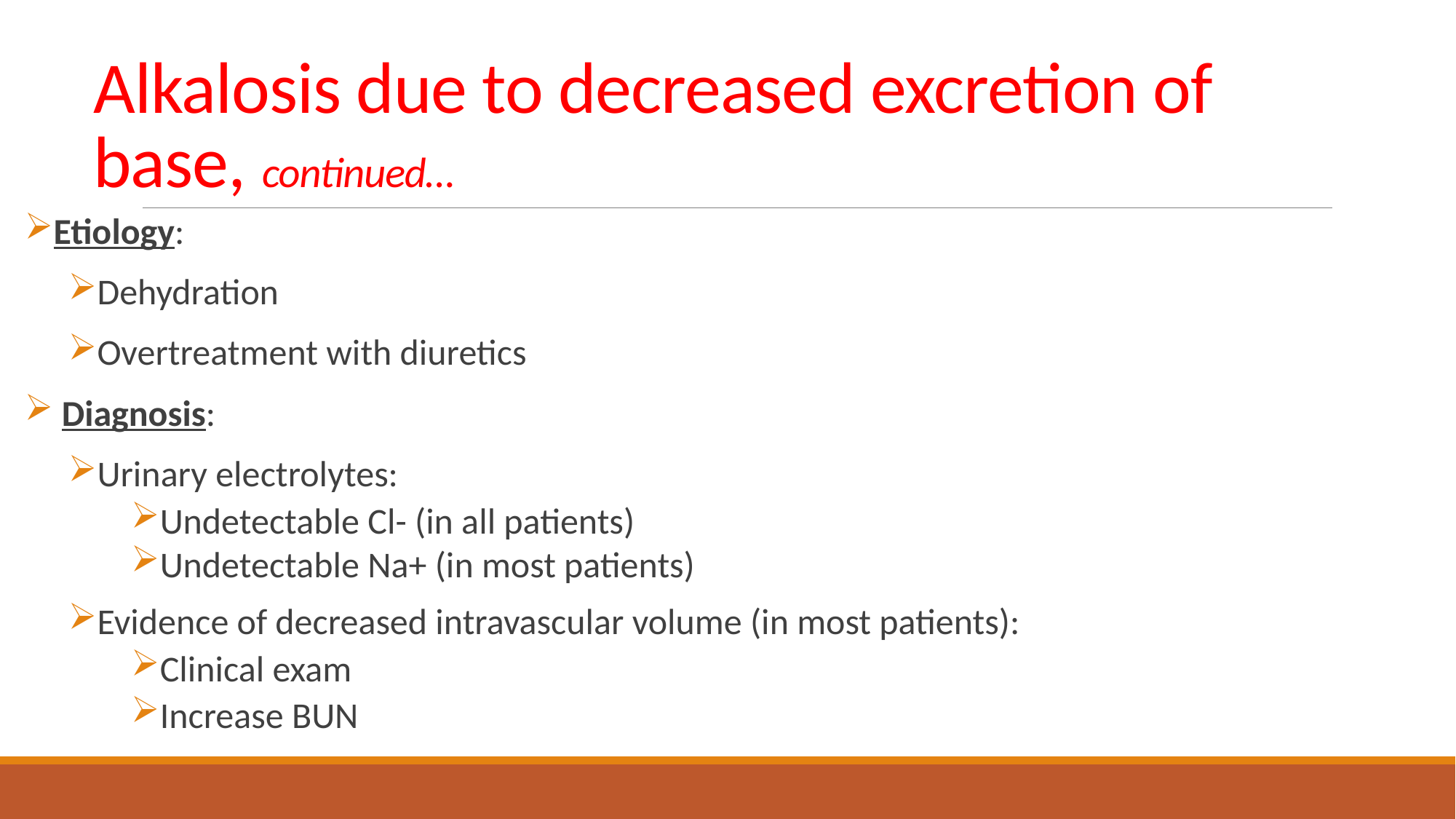

# Alkalosis due to decreased excretion of base, continued…
Etiology:
Dehydration
Overtreatment with diuretics
 Diagnosis:
Urinary electrolytes:
Undetectable Cl- (in all patients)
Undetectable Na+ (in most patients)
Evidence of decreased intravascular volume (in most patients):
Clinical exam
Increase BUN